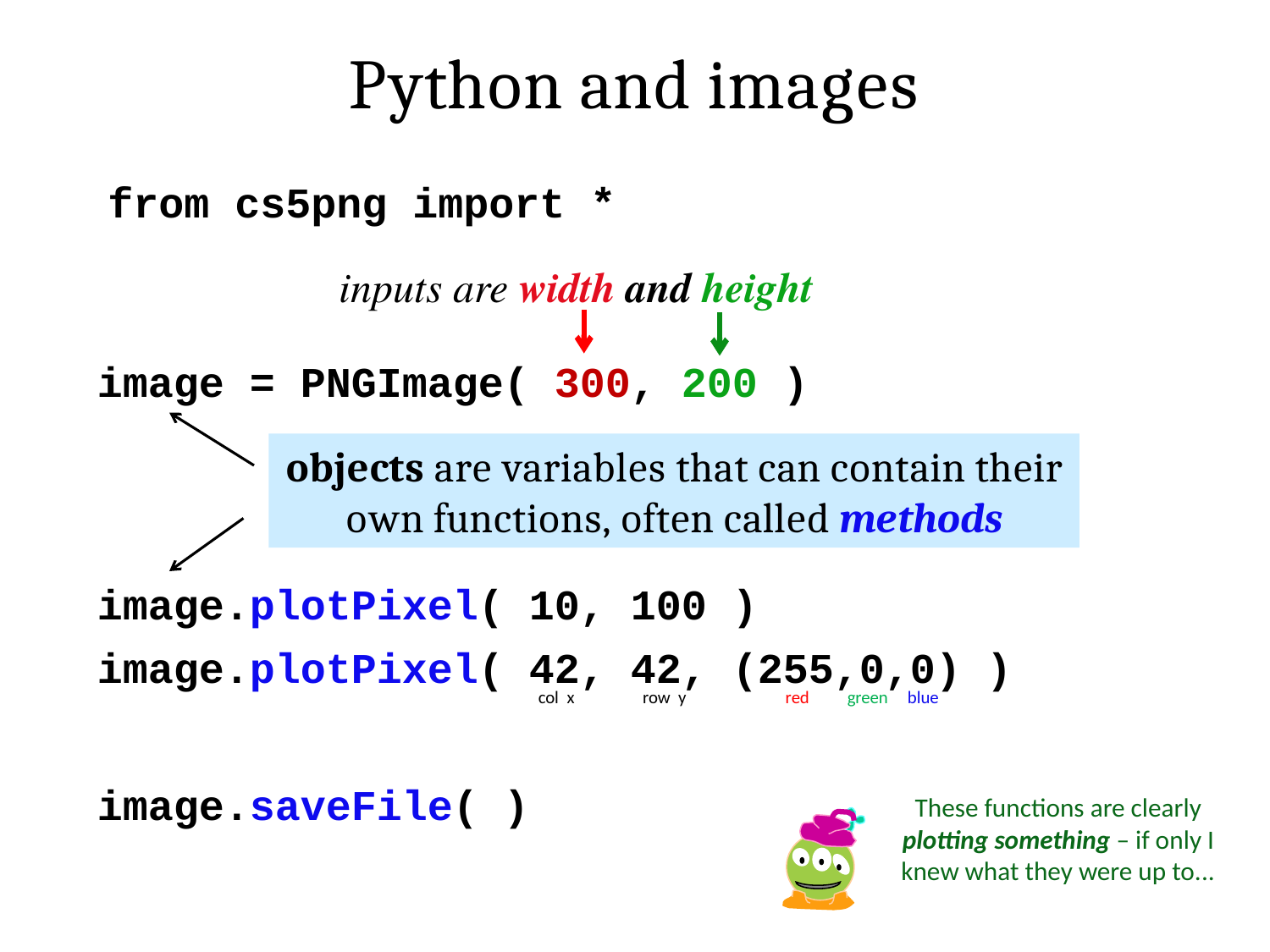

Python and images
from cs5png import *
inputs are width and height
image = PNGImage( 300, 200 )
objects are variables that can contain their own functions, often called methods
image.plotPixel( 10, 100 )
image.plotPixel( 42, 42, (255,0,0) )
col  x
row  y
red
green
blue
image.saveFile( )
These functions are clearly plotting something – if only I knew what they were up to...